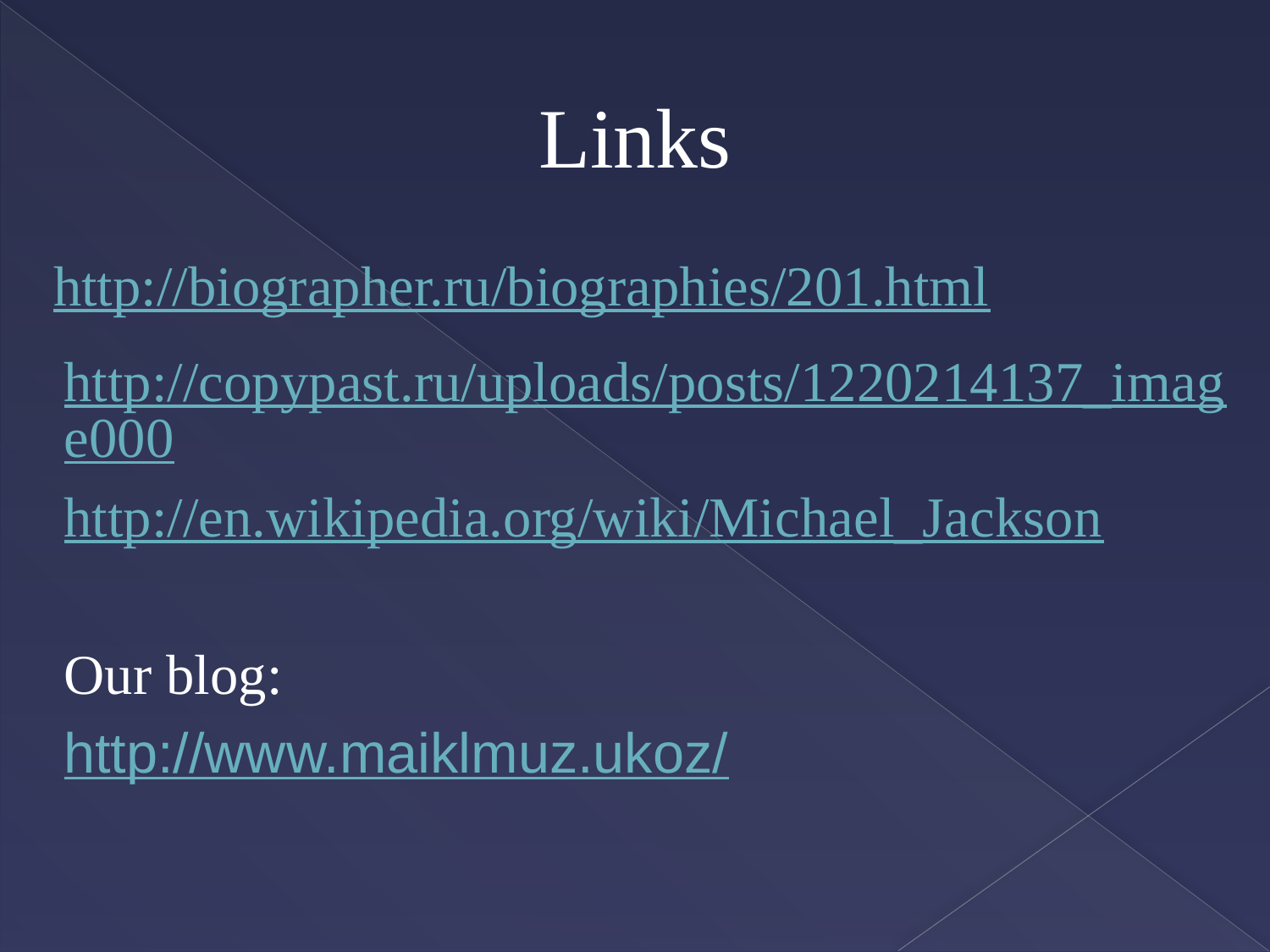

Links
http://biographer.ru/biographies/201.html

http://copypast.ru/uploads/posts/1220214137_image000
http://en.wikipedia.org/wiki/Michael_Jackson

Our blog:
http://www.maiklmuz.ukoz/